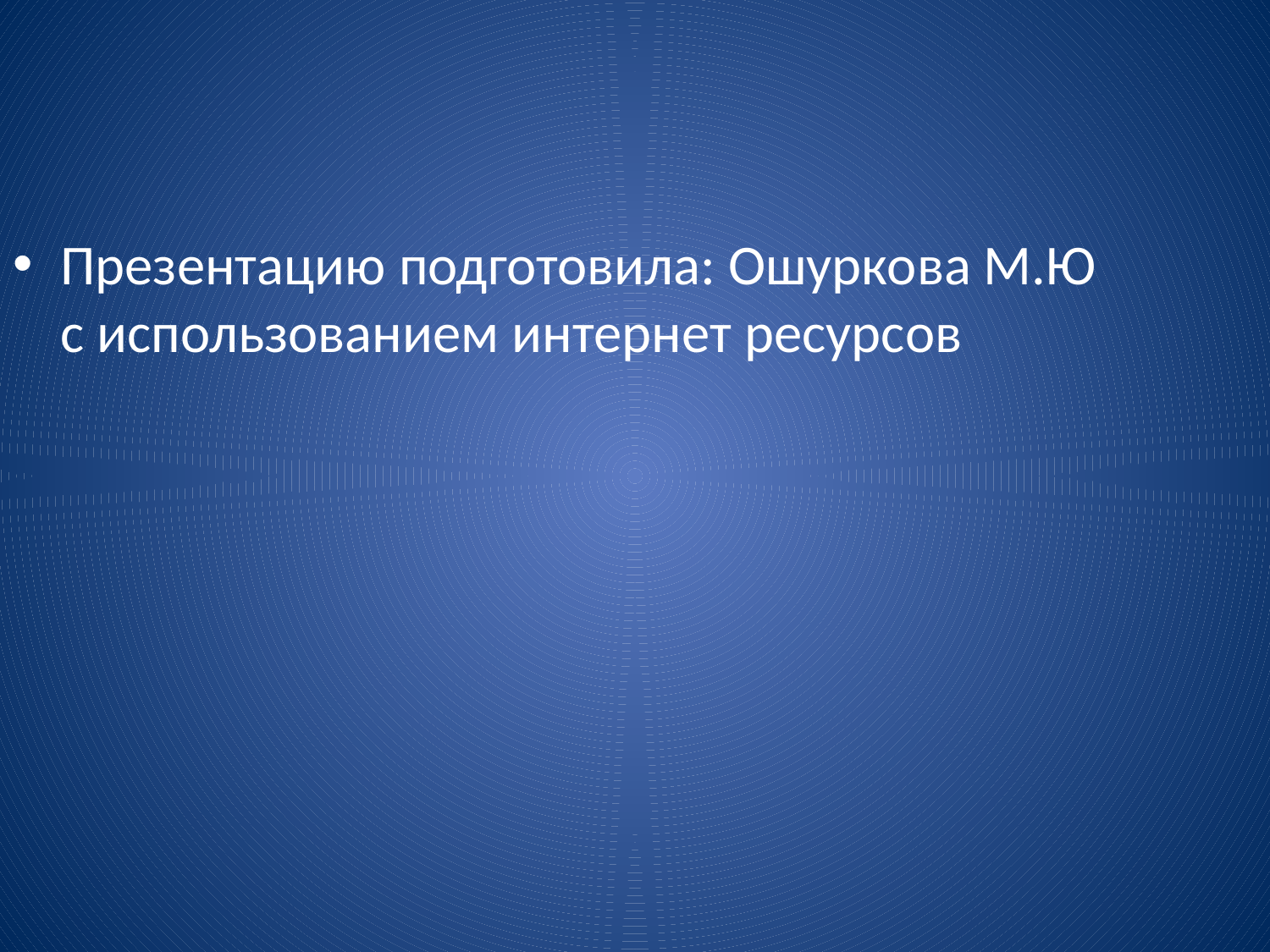

Презентацию подготовила: Ошуркова М.Ю с использованием интернет ресурсов